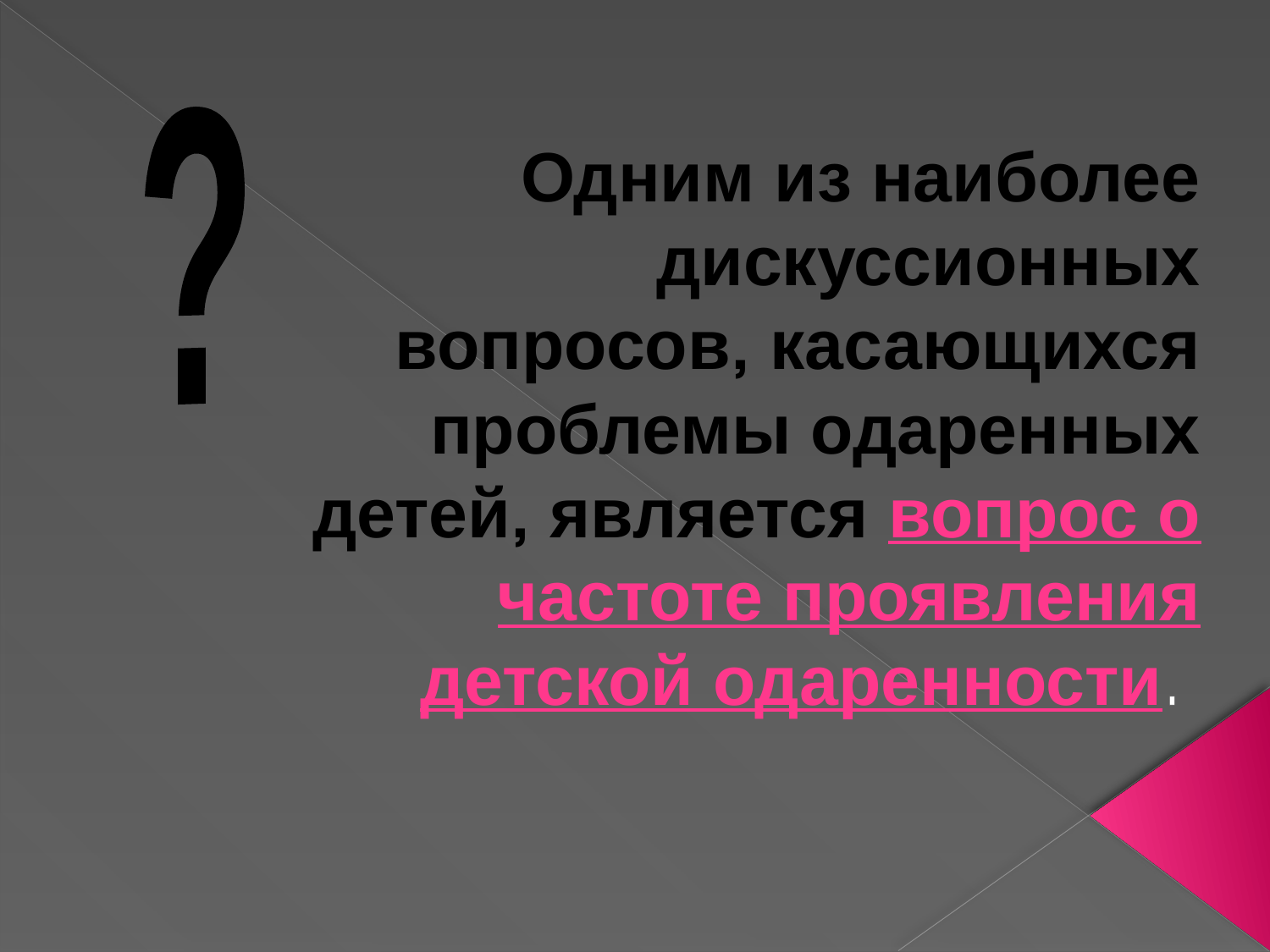

?
    Одним из наиболее дискуссионных вопросов, касающихся проблемы одаренных детей, является вопрос о частоте проявления детской одаренности.